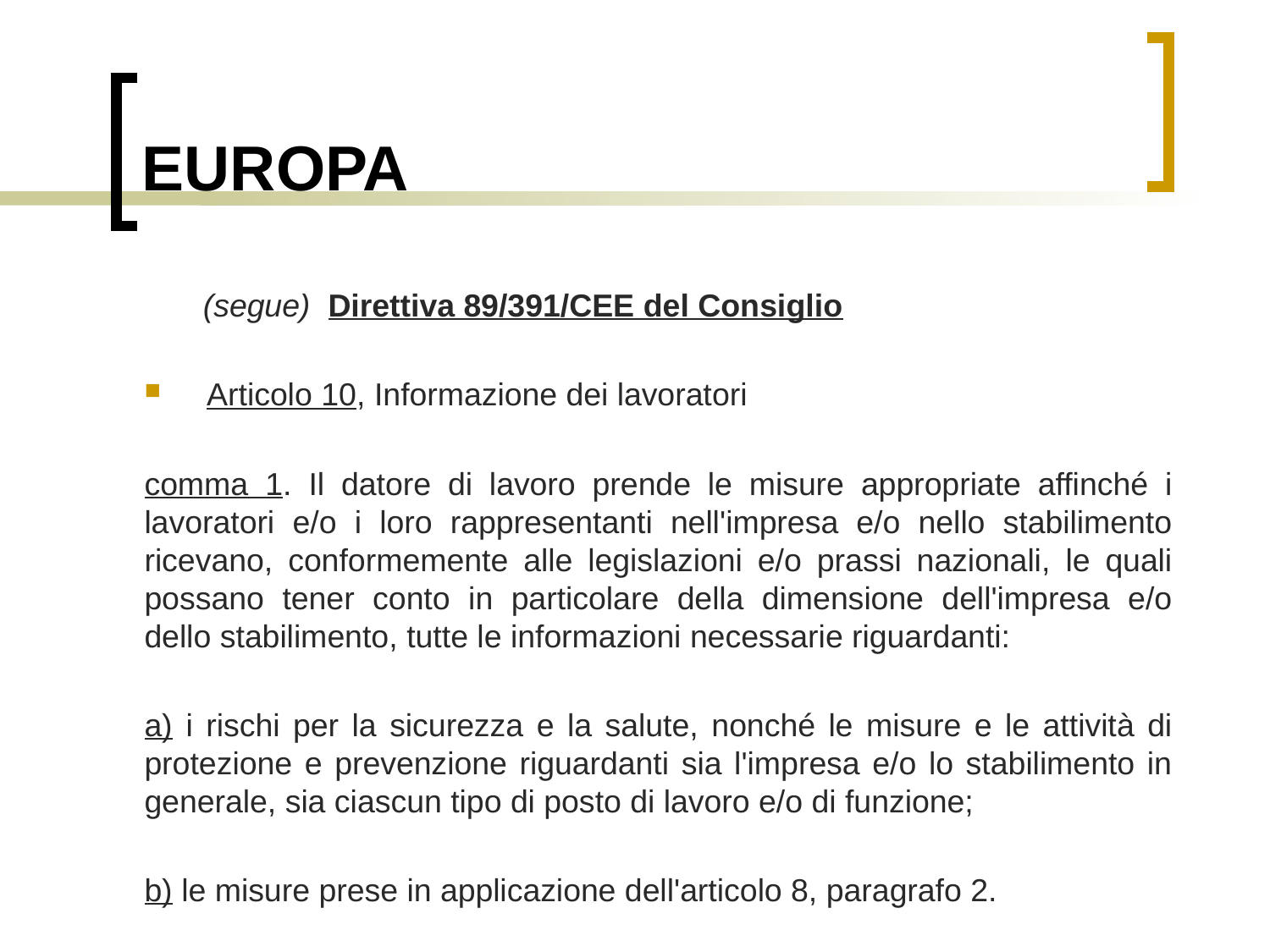

# EUROPA
      (segue)  Direttiva 89/391/CEE del Consiglio

Articolo 10, Informazione dei lavoratori

comma 1. Il datore di lavoro prende le misure appropriate affinché i lavoratori e/o i loro rappresentanti nell'impresa e/o nello stabilimento ricevano, conformemente alle legislazioni e/o prassi nazionali, le quali possano tener conto in particolare della dimensione dell'impresa e/o dello stabilimento, tutte le informazioni necessarie riguardanti:

a) i rischi per la sicurezza e la salute, nonché le misure e le attività di protezione e prevenzione riguardanti sia l'impresa e/o lo stabilimento in generale, sia ciascun tipo di posto di lavoro e/o di funzione;

b) le misure prese in applicazione dell'articolo 8, paragrafo 2.